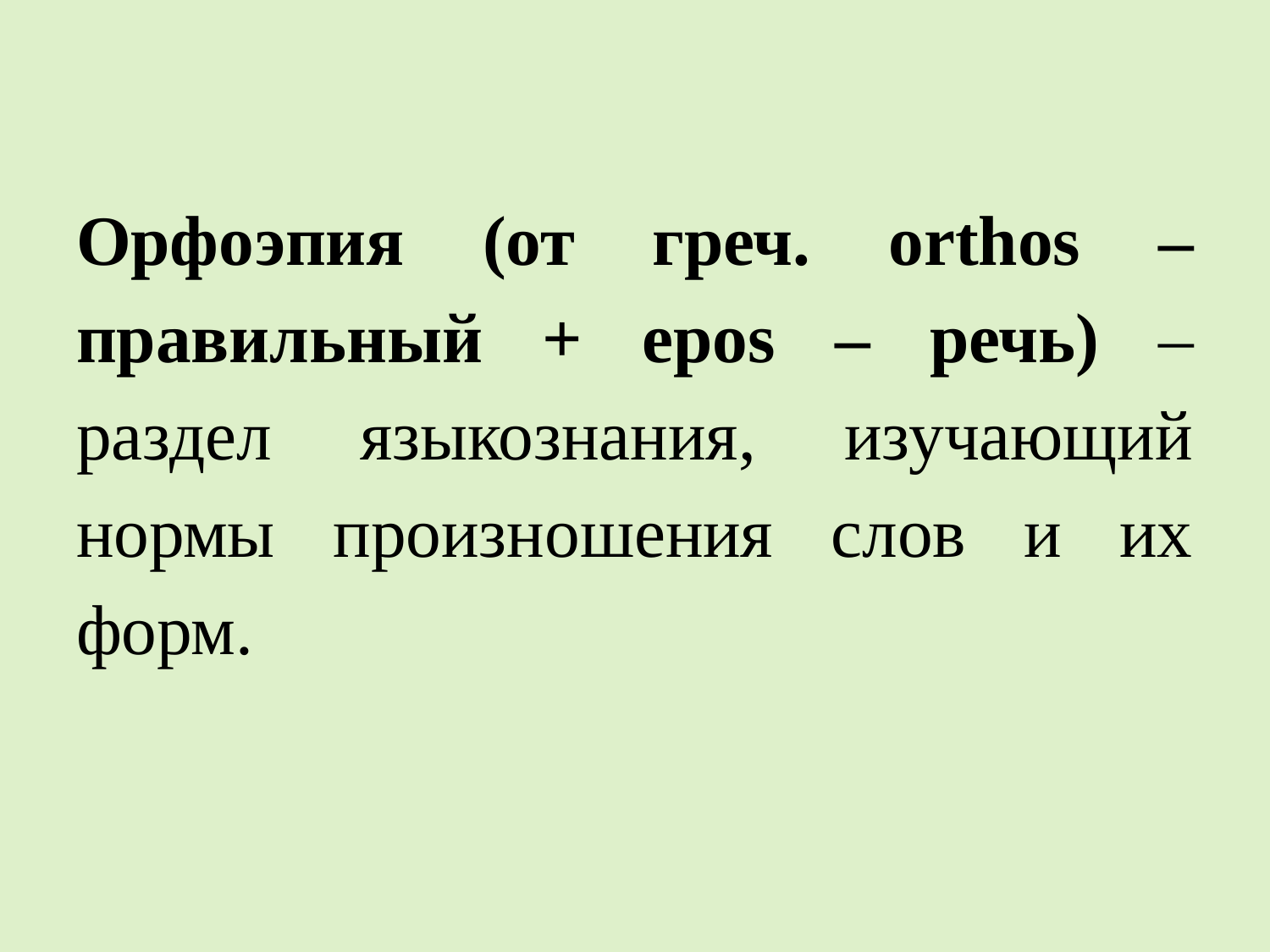

#
Орфоэпия (от греч. оrthos – правильный + еpos – речь) – раздел языкознания, изучающий нормы произношения слов и их форм.